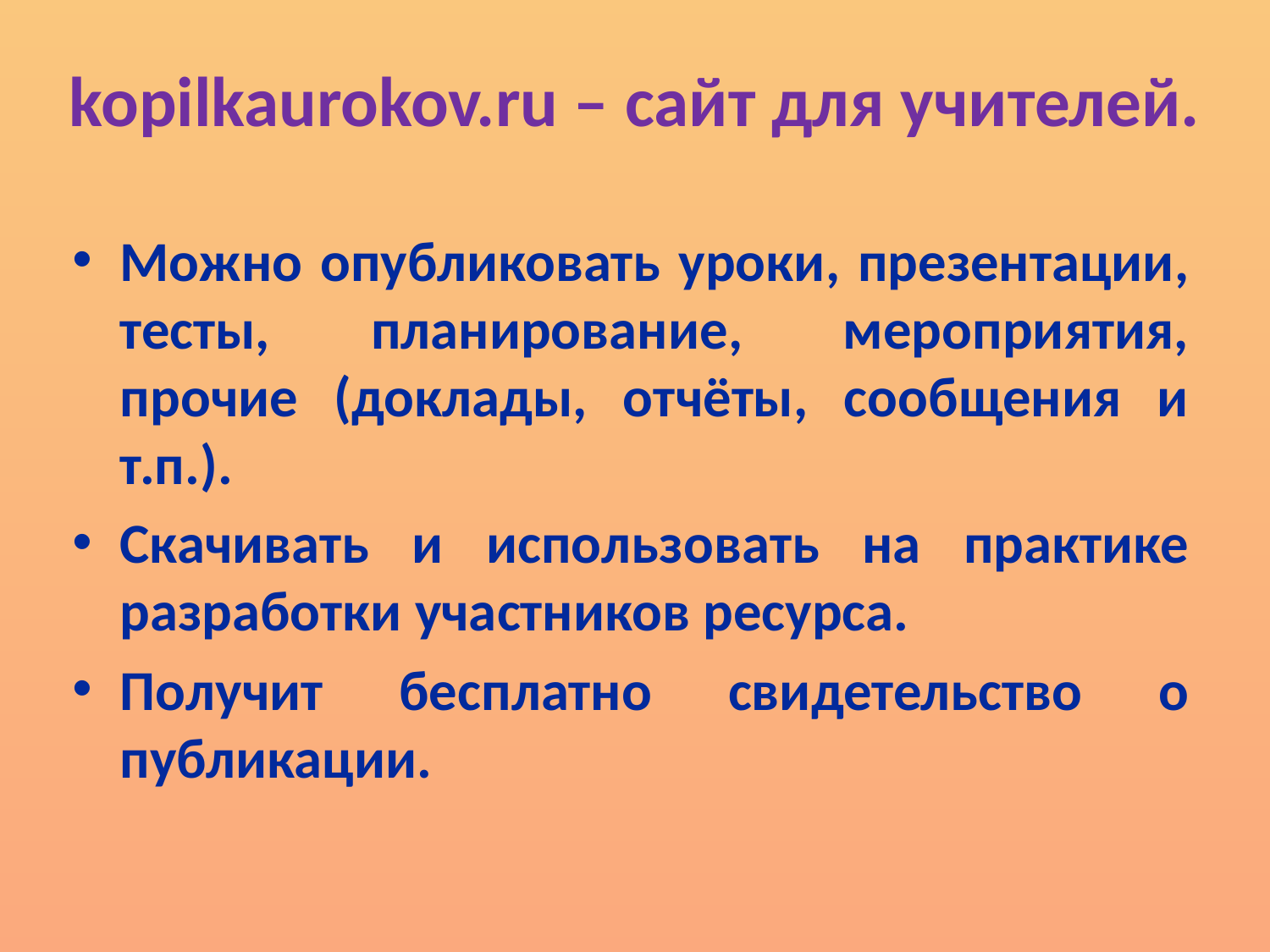

kopilkaurokov.ru – сайт для учителей.
Можно опубликовать уроки, презентации, тесты, планирование, мероприятия, прочие (доклады, отчёты, сообщения и т.п.).
Скачивать и использовать на практике разработки участников ресурса.
Получит бесплатно свидетельство о публикации.